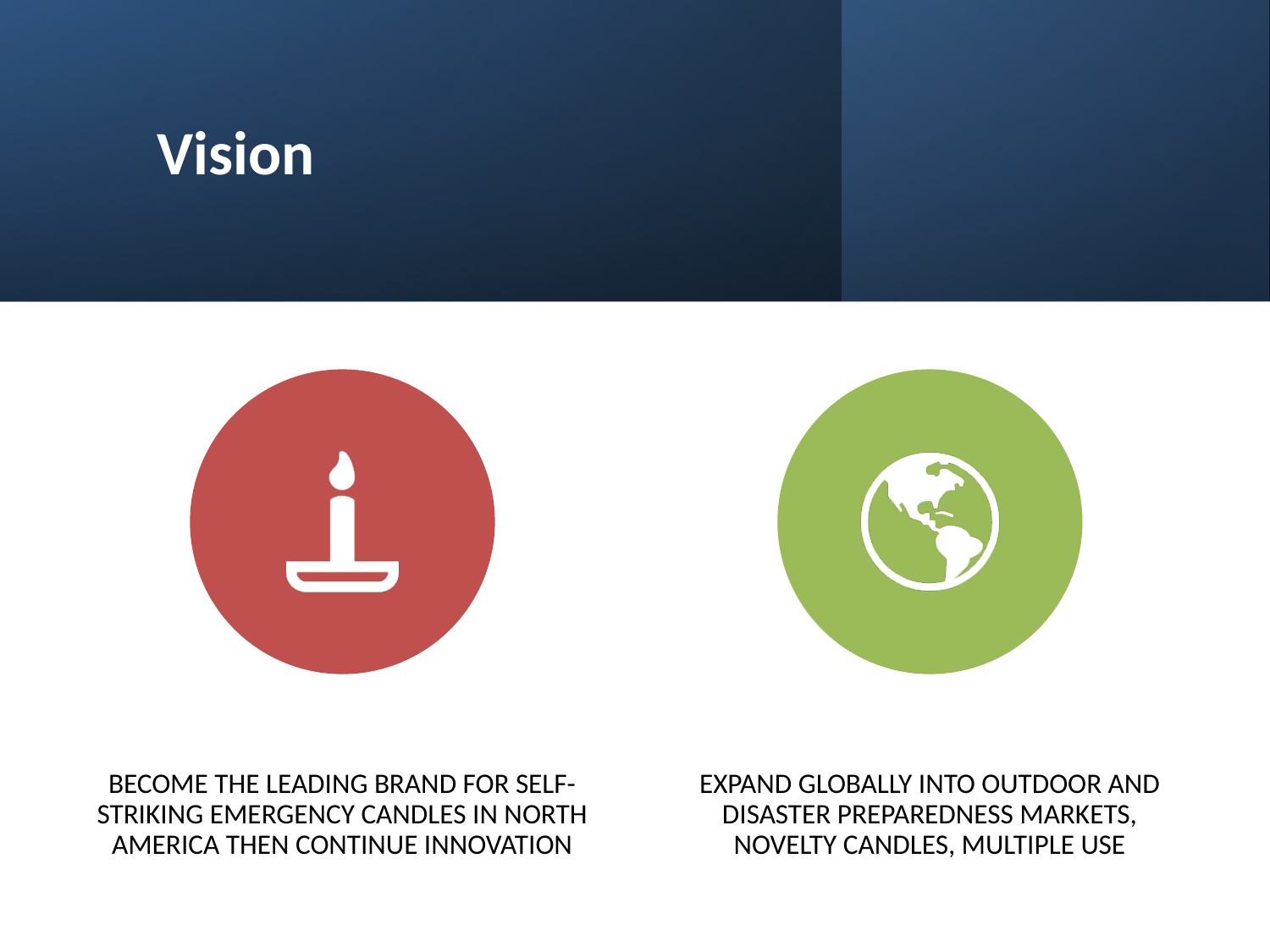

Vision

BECOME THE LEADING BRAND FOR SELF-STRIKING EMERGENCY CANDLES IN NORTH AMERICA THEN CONTINUE INNOVATION

EXPAND GLOBALLY INTO OUTDOOR AND DISASTER PREPAREDNESS MARKETS, NOVELTY CANDLES, MULTIPLE USE